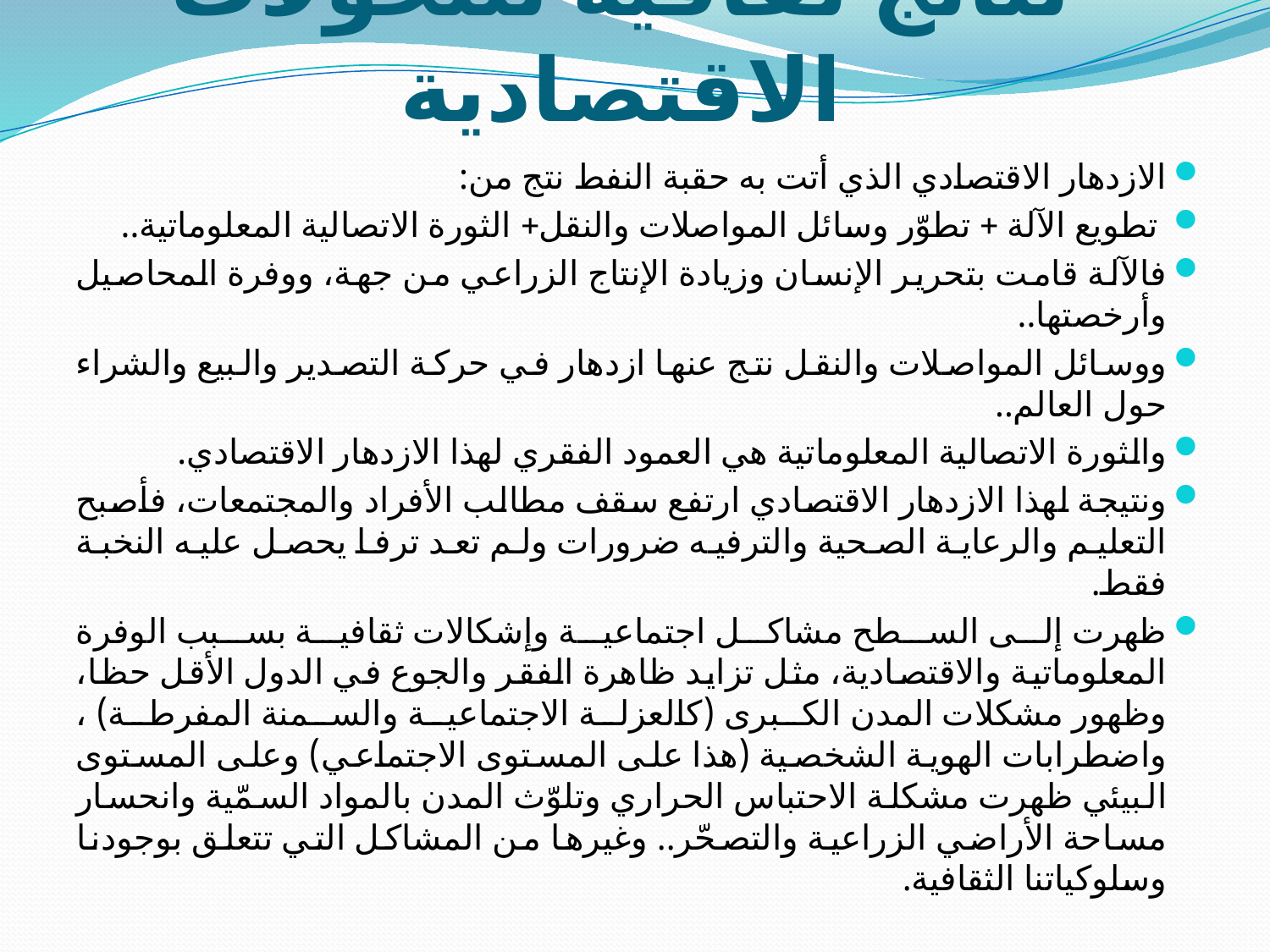

# نتائج ثقافية للتحوّلات الاقتصادية
الازدهار الاقتصادي الذي أتت به حقبة النفط نتج من:
 تطويع الآلة + تطوّر وسائل المواصلات والنقل+ الثورة الاتصالية المعلوماتية..
فالآلة قامت بتحرير الإنسان وزيادة الإنتاج الزراعي من جهة، ووفرة المحاصيل وأرخصتها..
ووسائل المواصلات والنقل نتج عنها ازدهار في حركة التصدير والبيع والشراء حول العالم..
والثورة الاتصالية المعلوماتية هي العمود الفقري لهذا الازدهار الاقتصادي.
ونتيجة لهذا الازدهار الاقتصادي ارتفع سقف مطالب الأفراد والمجتمعات، فأصبح التعليم والرعاية الصحية والترفيه ضرورات ولم تعد ترفا يحصل عليه النخبة فقط.
ظهرت إلى السطح مشاكل اجتماعية وإشكالات ثقافية بسبب الوفرة المعلوماتية والاقتصادية، مثل تزايد ظاهرة الفقر والجوع في الدول الأقل حظا، وظهور مشكلات المدن الكبرى (كالعزلة الاجتماعية والسمنة المفرطة) ، واضطرابات الهوية الشخصية (هذا على المستوى الاجتماعي) وعلى المستوى البيئي ظهرت مشكلة الاحتباس الحراري وتلوّث المدن بالمواد السمّية وانحسار مساحة الأراضي الزراعية والتصحّر.. وغيرها من المشاكل التي تتعلق بوجودنا وسلوكياتنا الثقافية.